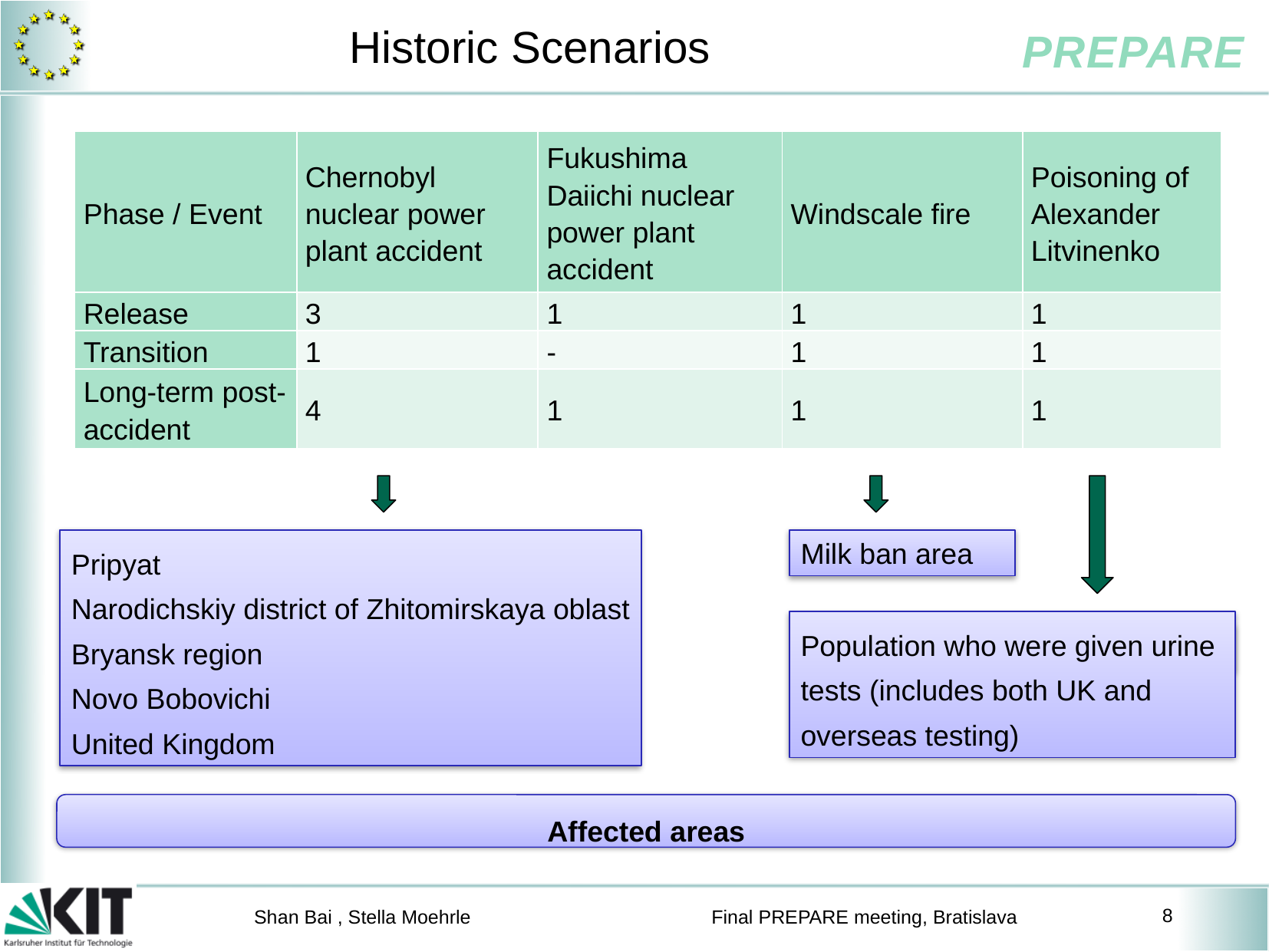

# Historic Scenarios
| Phase / Event | Chernobyl nuclear power plant accident | Fukushima Daiichi nuclear power plant accident | Windscale fire | Poisoning of Alexander Litvinenko |
| --- | --- | --- | --- | --- |
| Release | 3 | 1 | 1 | 1 |
| Transition | 1 | - | 1 | 1 |
| Long-term post-accident | 4 | 1 | 1 | 1 |

Pripyat
Narodichskiy district of Zhitomirskaya oblast
Bryansk region
Novo Bobovichi
United Kingdom
Milk ban area
Population who were given urine tests (includes both UK and overseas testing)

Affected areas